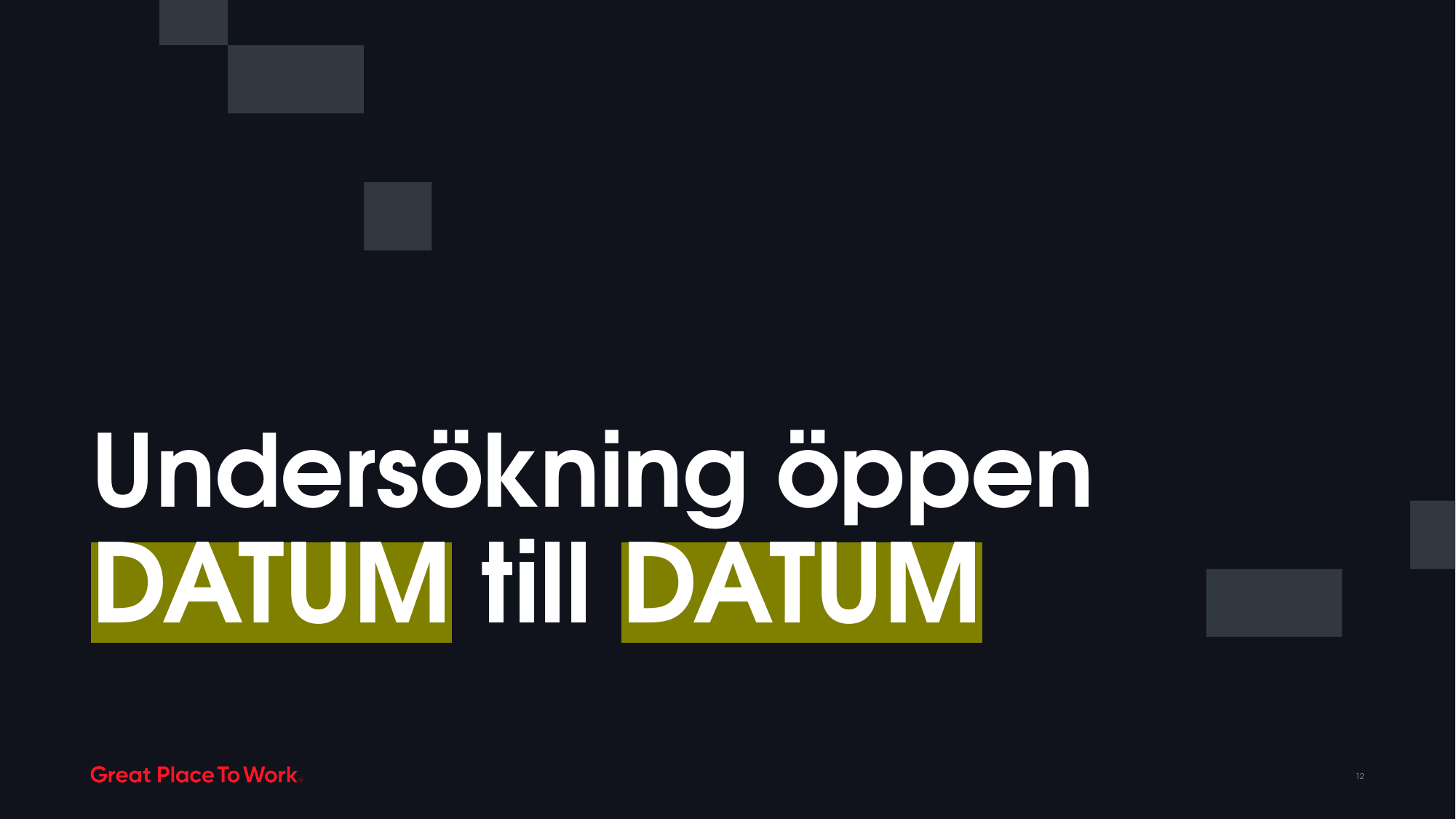

# Undersökning öppen DATUM till DATUM
12